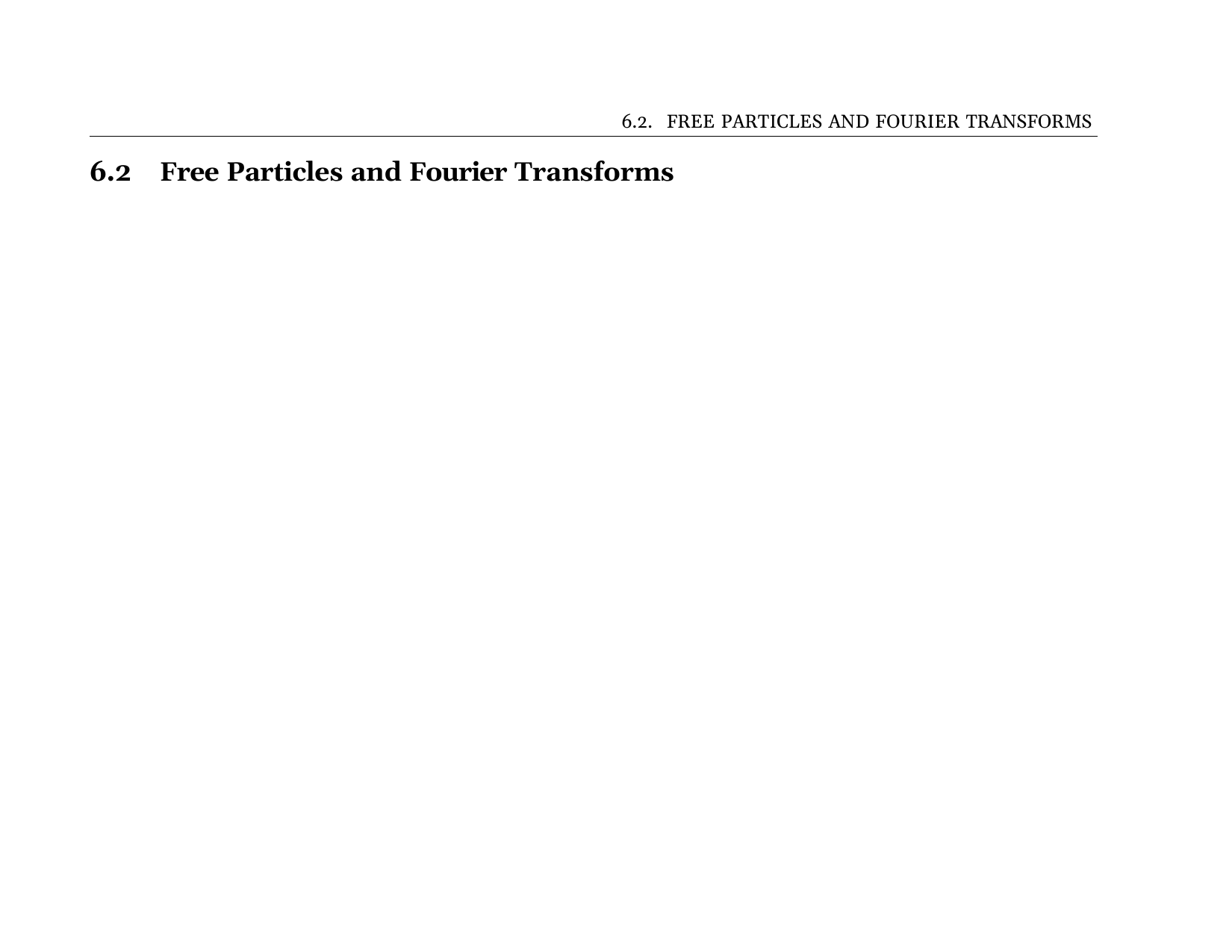

6.2.  FREE PARTICLES AND FOURIER TRANSFORMS

6.2	Free Particles and Fourier Transforms